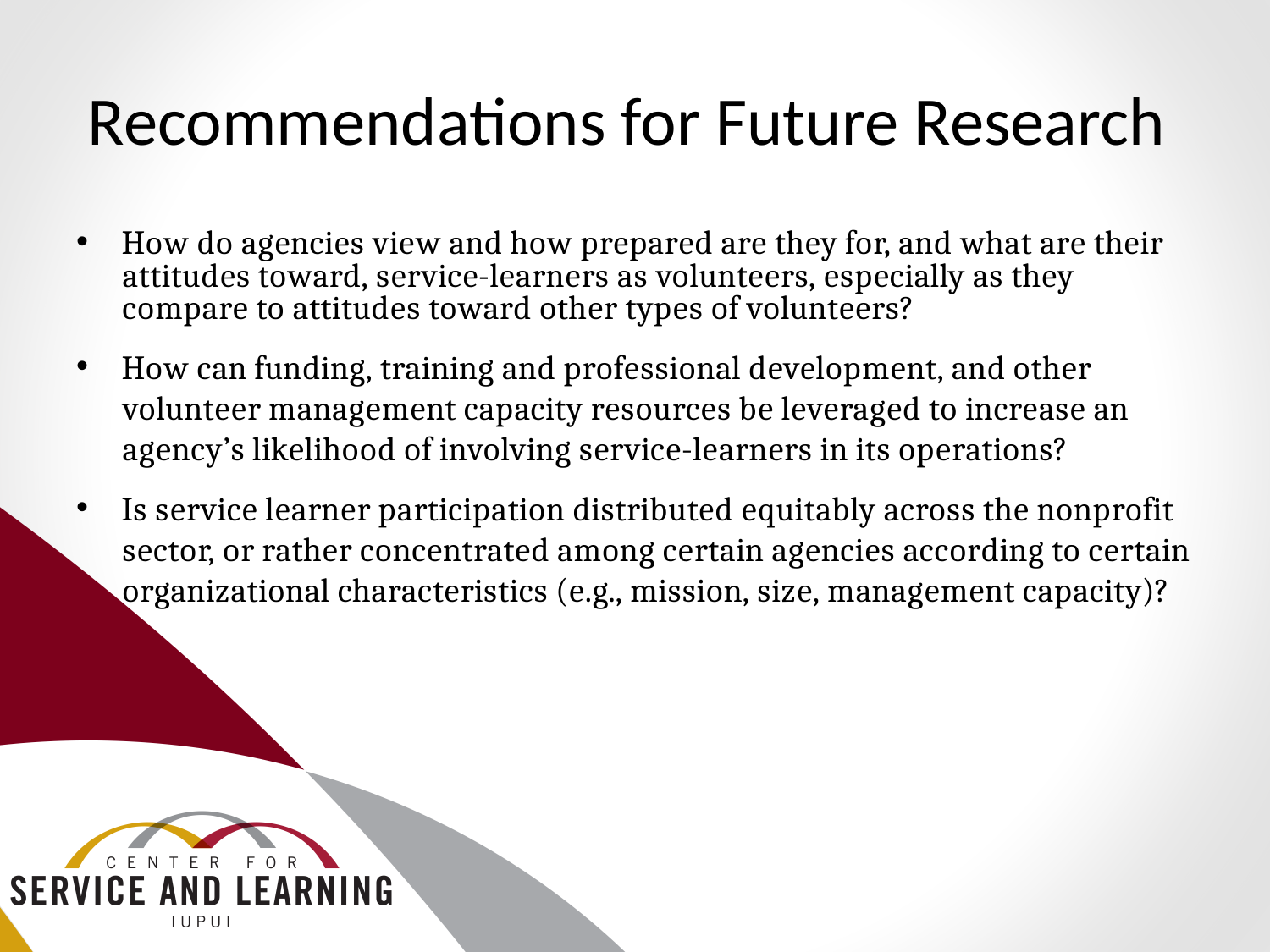

# Recommendations for Future Research
How do agencies view and how prepared are they for, and what are their attitudes toward, service-learners as volunteers, especially as they compare to attitudes toward other types of volunteers?
How can funding, training and professional development, and other volunteer management capacity resources be leveraged to increase an agency’s likelihood of involving service-learners in its operations?
Is service learner participation distributed equitably across the nonprofit sector, or rather concentrated among certain agencies according to certain organizational characteristics (e.g., mission, size, management capacity)?